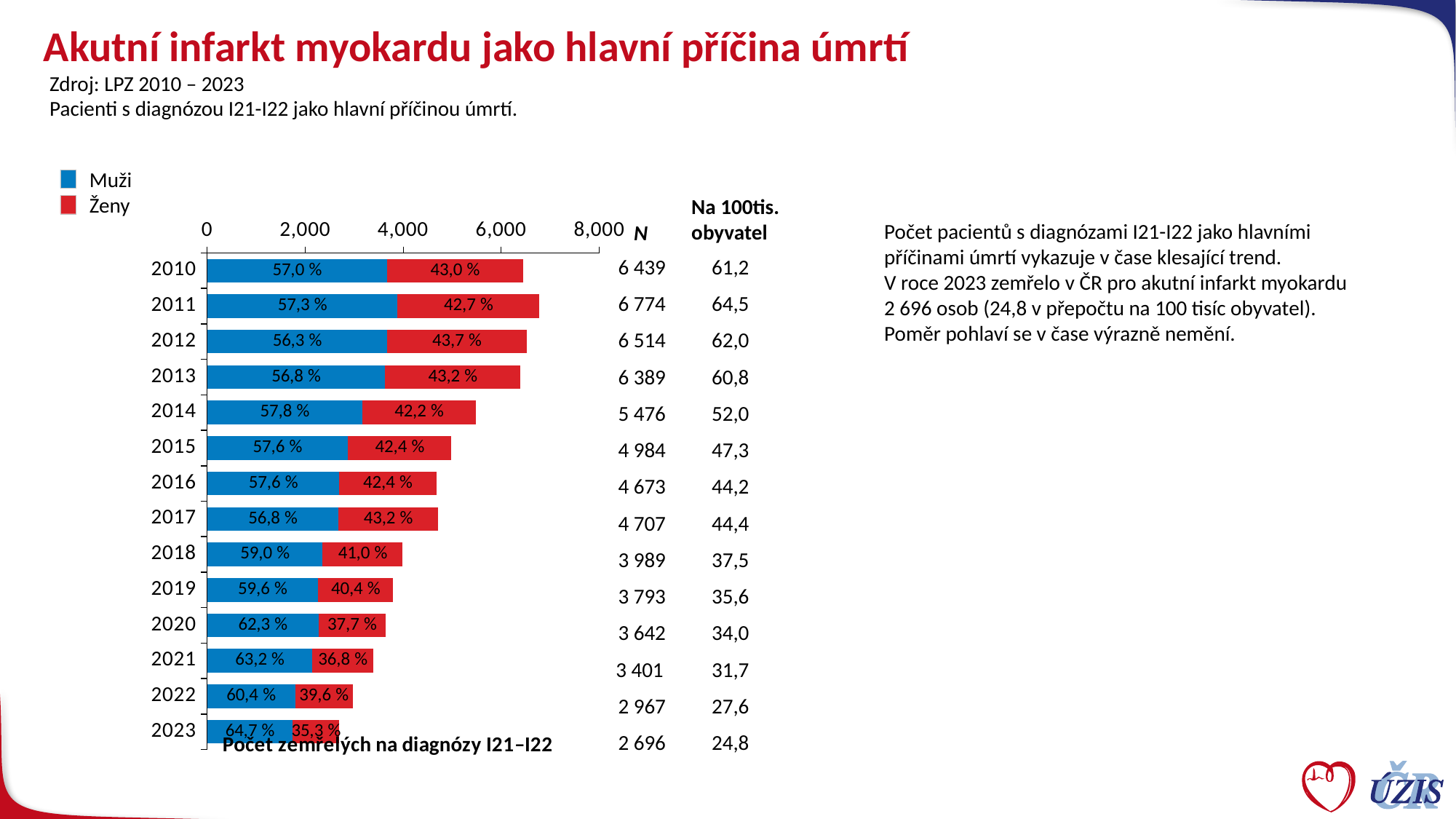

# Akutní infarkt myokardu jako hlavní příčina úmrtí
Zdroj: LPZ 2010 – 2023
Pacienti s diagnózou I21-I22 jako hlavní příčinou úmrtí.

### Chart

| Category | Muži | Ženy |
|---|---|---|
| 2010 | 3668.0 | 2771.0 |
| 2011 | 3884.0 | 2890.0 |
| 2012 | 3670.0 | 2844.0 |
| 2013 | 3627.0 | 2762.0 |
| 2014 | 3165.0 | 2311.0 |
| 2015 | 2869.0 | 2115.0 |
| 2016 | 2693.0 | 1980.0 |
| 2017 | 2673.0 | 2034.0 |
| 2018 | 2353.0 | 1636.0 |
| 2019 | 2259.0 | 1534.0 |
| 2020 | 2270.0 | 1372.0 |
| 2021 | 2143.0 | 1249.0 |
| 2022 | 1793.0 | 1174.0 |
| 2023 | 1745.0 | 951.0 |
Muži
Ženy

Na 100tis. obyvatel
Počet pacientů s diagnózami I21-I22 jako hlavními
příčinami úmrtí vykazuje v čase klesající trend.
V roce 2023 zemřelo v ČR pro akutní infarkt myokardu
2 696 osob (24,8 v přepočtu na 100 tisíc obyvatel).
Poměr pohlaví se v čase výrazně nemění.
N
| 6 439 | 61,2 |
| --- | --- |
| 6 774 | 64,5 |
| 6 514 | 62,0 |
| 6 389 | 60,8 |
| 5 476 | 52,0 |
| 4 984 | 47,3 |
| 4 673 | 44,2 |
| 4 707 | 44,4 |
| 3 989 | 37,5 |
| 3 793 | 35,6 |
| 3 642 | 34,0 |
| 3 401 | 31,7 |
| 2 967 | 27,6 |
| 2 696 | 24,8 |